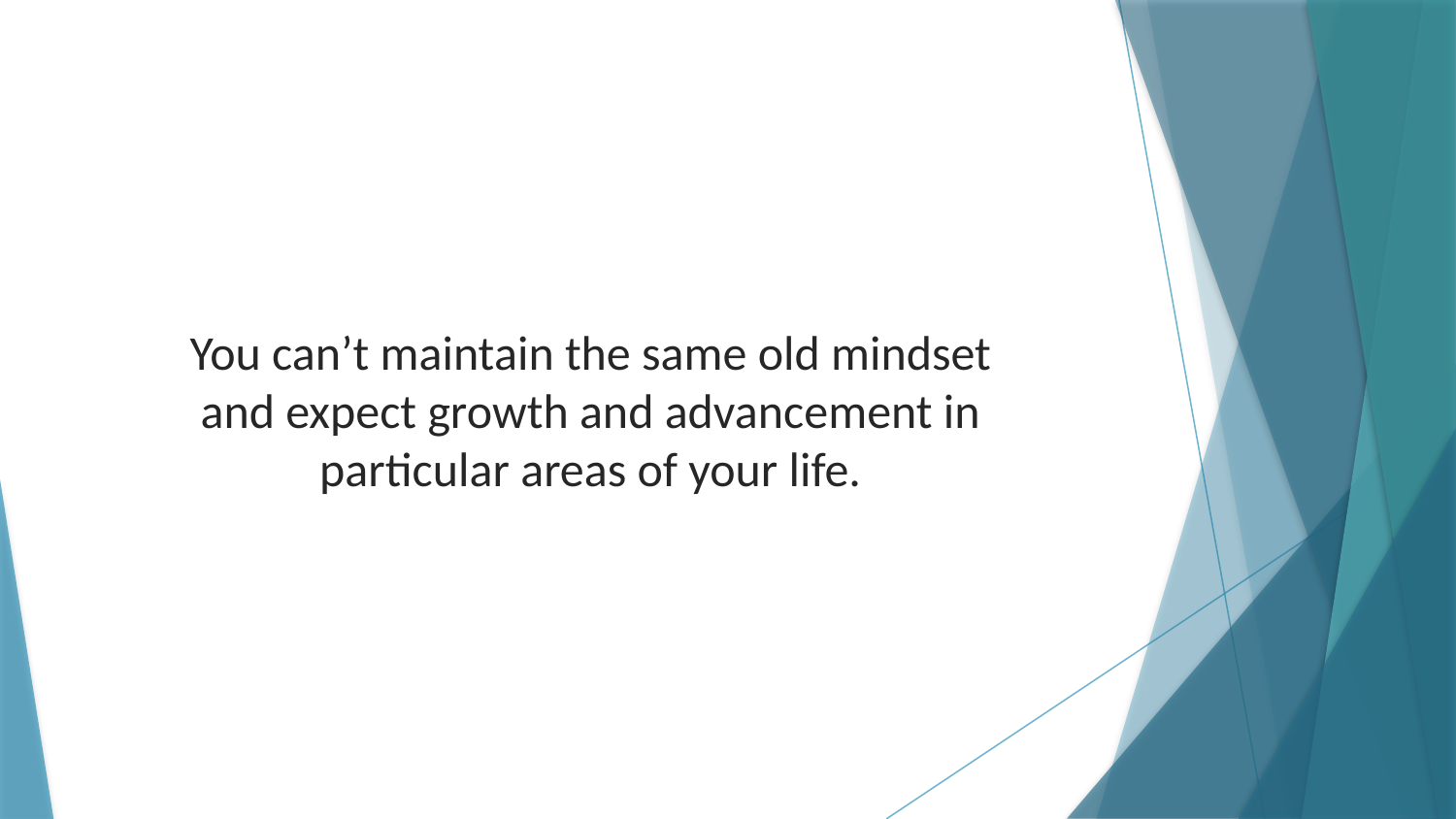

You can’t maintain the same old mindset and expect growth and advancement in particular areas of your life.